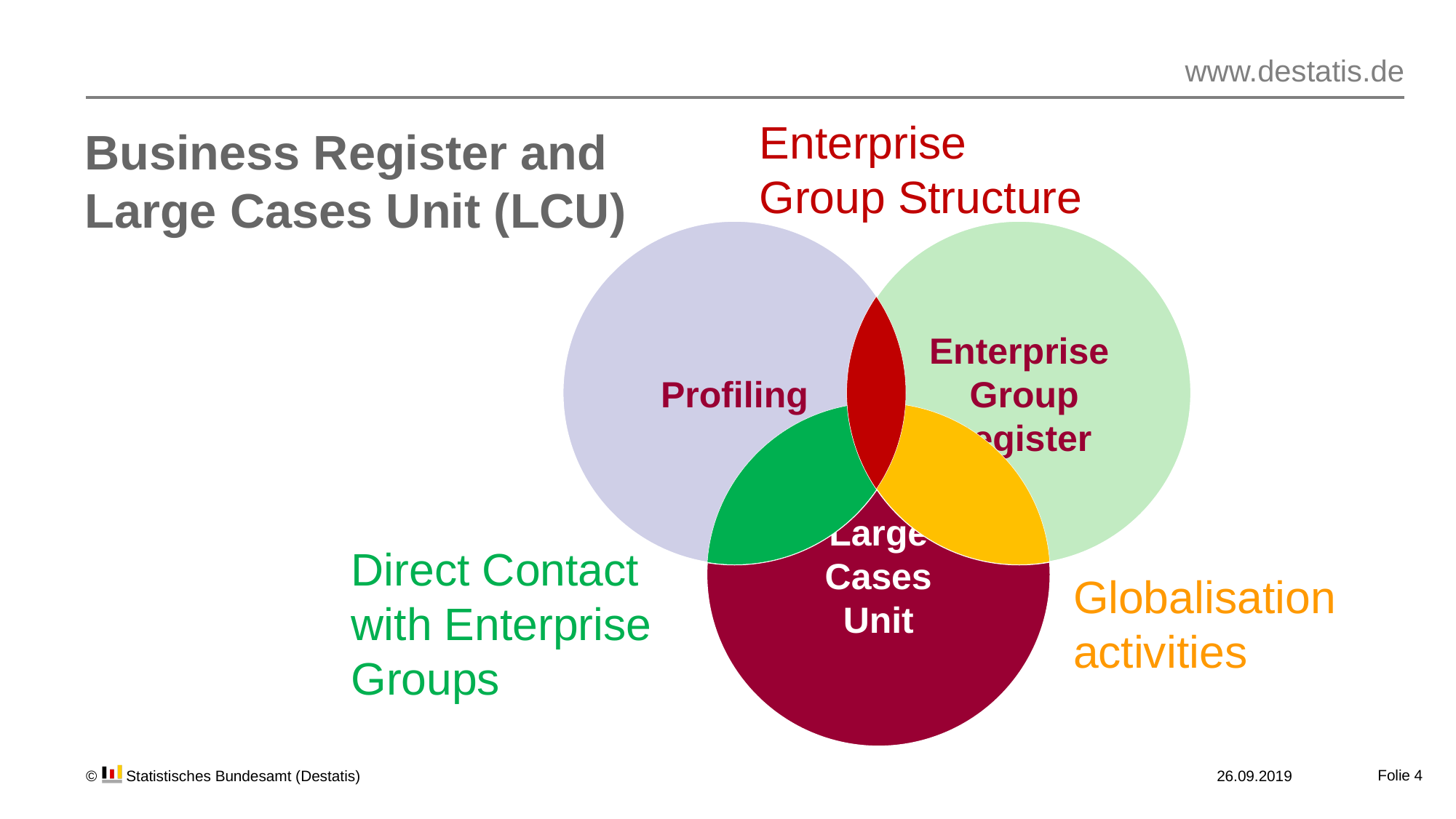

# Business Register and Large Cases Unit (LCU)
Enterprise Group Structure
Profiling
Enterprise
 Group
Register

Large
Cases
Unit
Direct Contact with Enterprise Groups
Globalisation activities